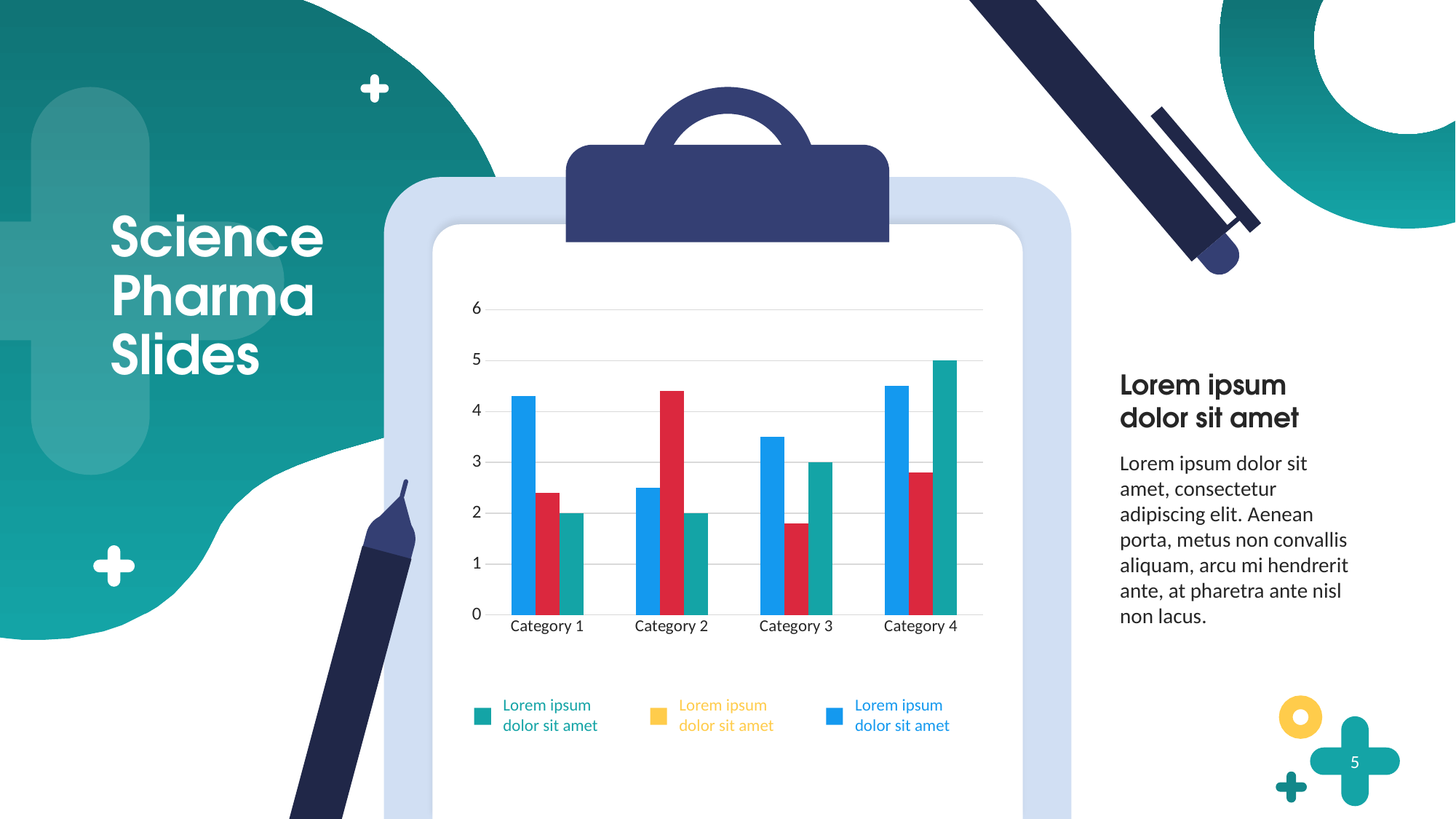

# Science Pharma Slides

### Chart

| Category | Series 1 | Series 2 | Series 3 |
|---|---|---|---|
| Category 1 | 4.3 | 2.4 | 2.0 |
| Category 2 | 2.5 | 4.4 | 2.0 |
| Category 3 | 3.5 | 1.8 | 3.0 |
| Category 4 | 4.5 | 2.8 | 5.0 |
Lorem ipsum dolor sit amet
Lorem ipsum dolor sit amet, consectetur adipiscing elit. Aenean porta, metus non convallis aliquam, arcu mi hendrerit ante, at pharetra ante nisl non lacus.

Lorem ipsum dolor sit amet

Lorem ipsum dolor sit amet

Lorem ipsum dolor sit amet

5